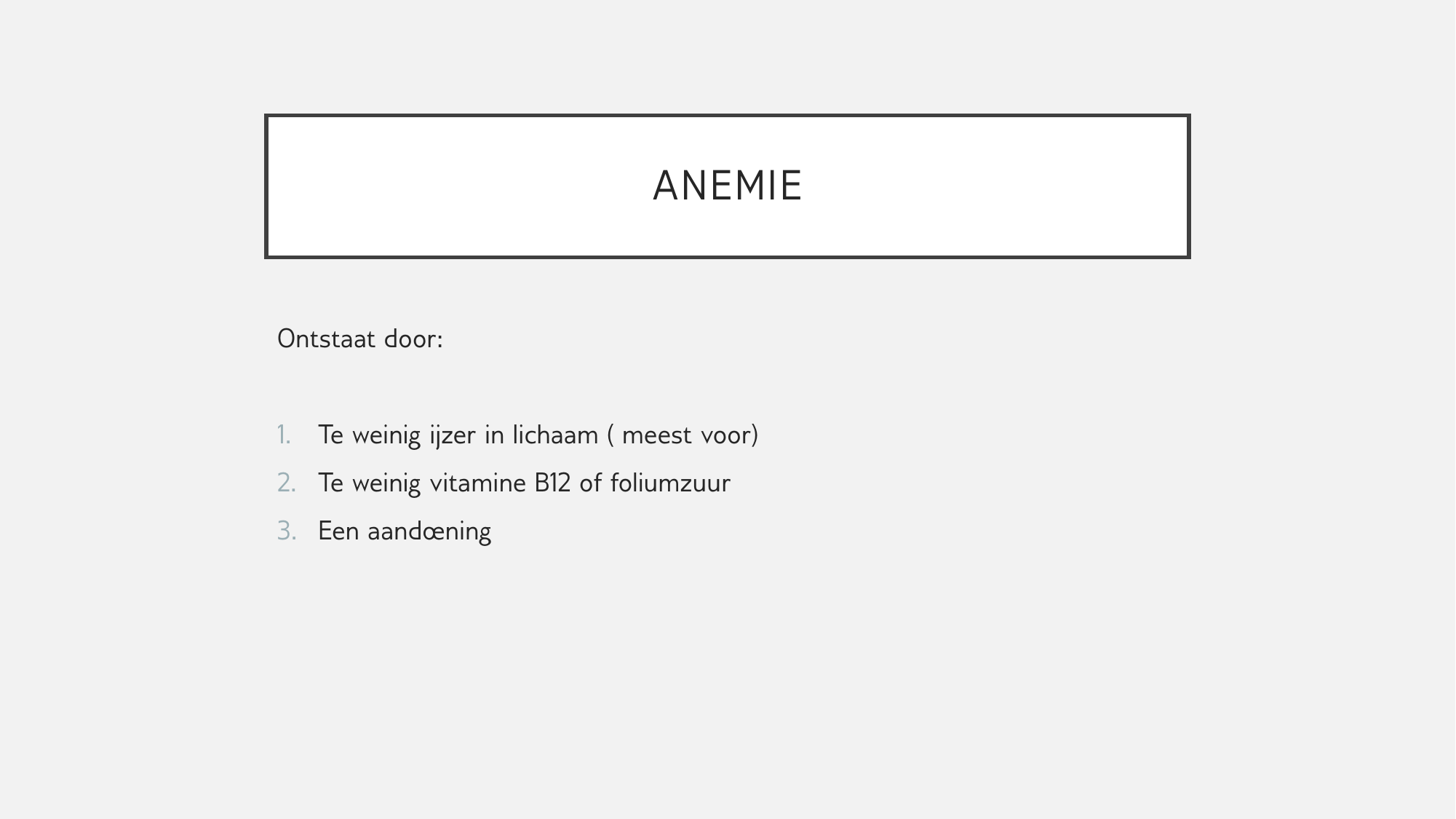

# Anemie
Ontstaat door:

Te weinig ijzer in lichaam ( meest voor)
Te weinig vitamine B12 of foliumzuur
Een aandoening